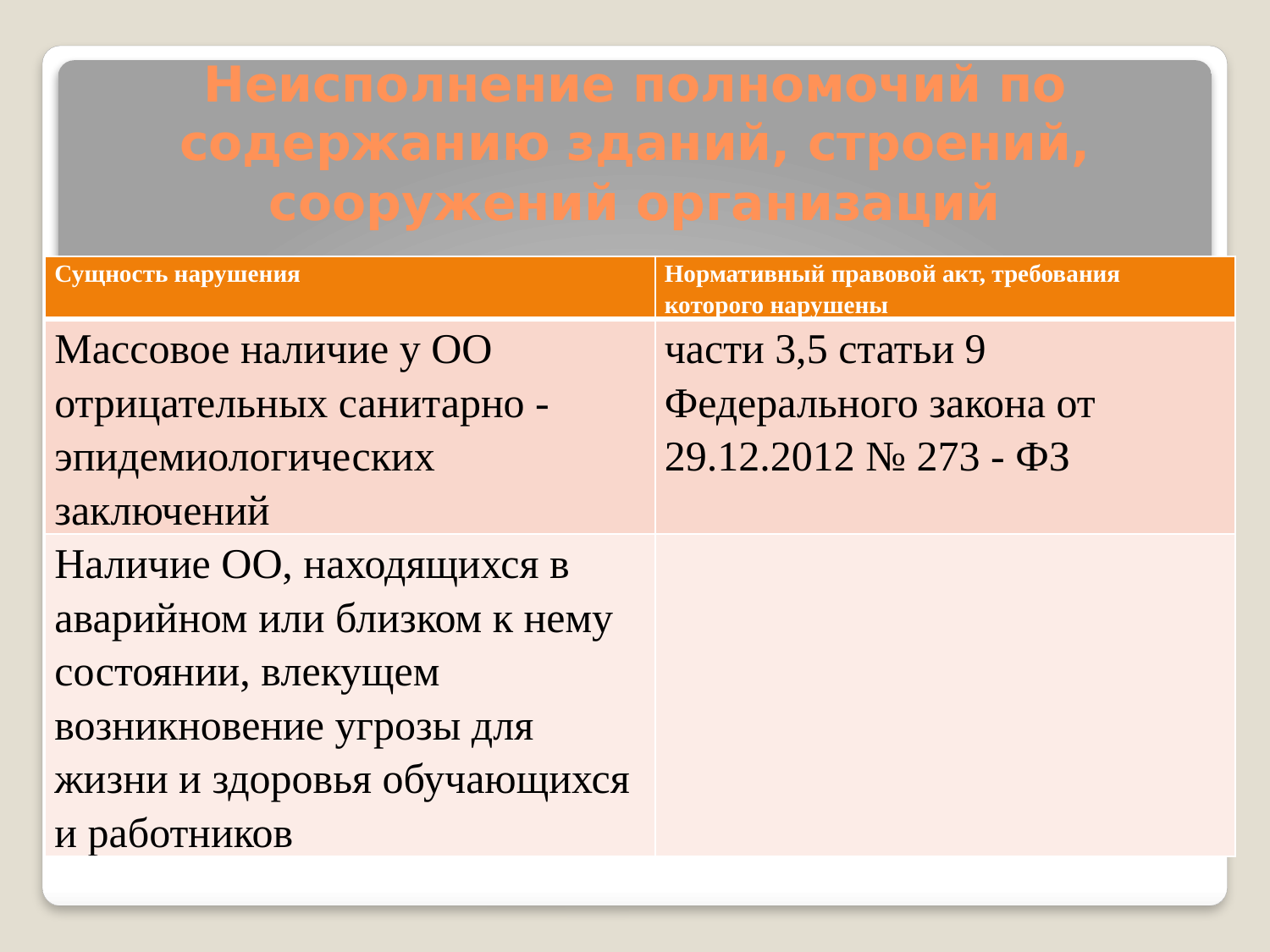

# Неисполнение полномочий по содержанию зданий, строений, сооружений организаций
| Сущность нарушения | Нормативный правовой акт, требования которого нарушены |
| --- | --- |
| Массовое наличие у ОО отрицательных санитарно - эпидемиологических заключений | части 3,5 статьи 9 Федерального закона от 29.12.2012 № 273 - ФЗ |
| Наличие ОО, находящихся в аварийном или близком к нему состоянии, влекущем возникновение угрозы для жизни и здоровья обучающихся и работников |  |